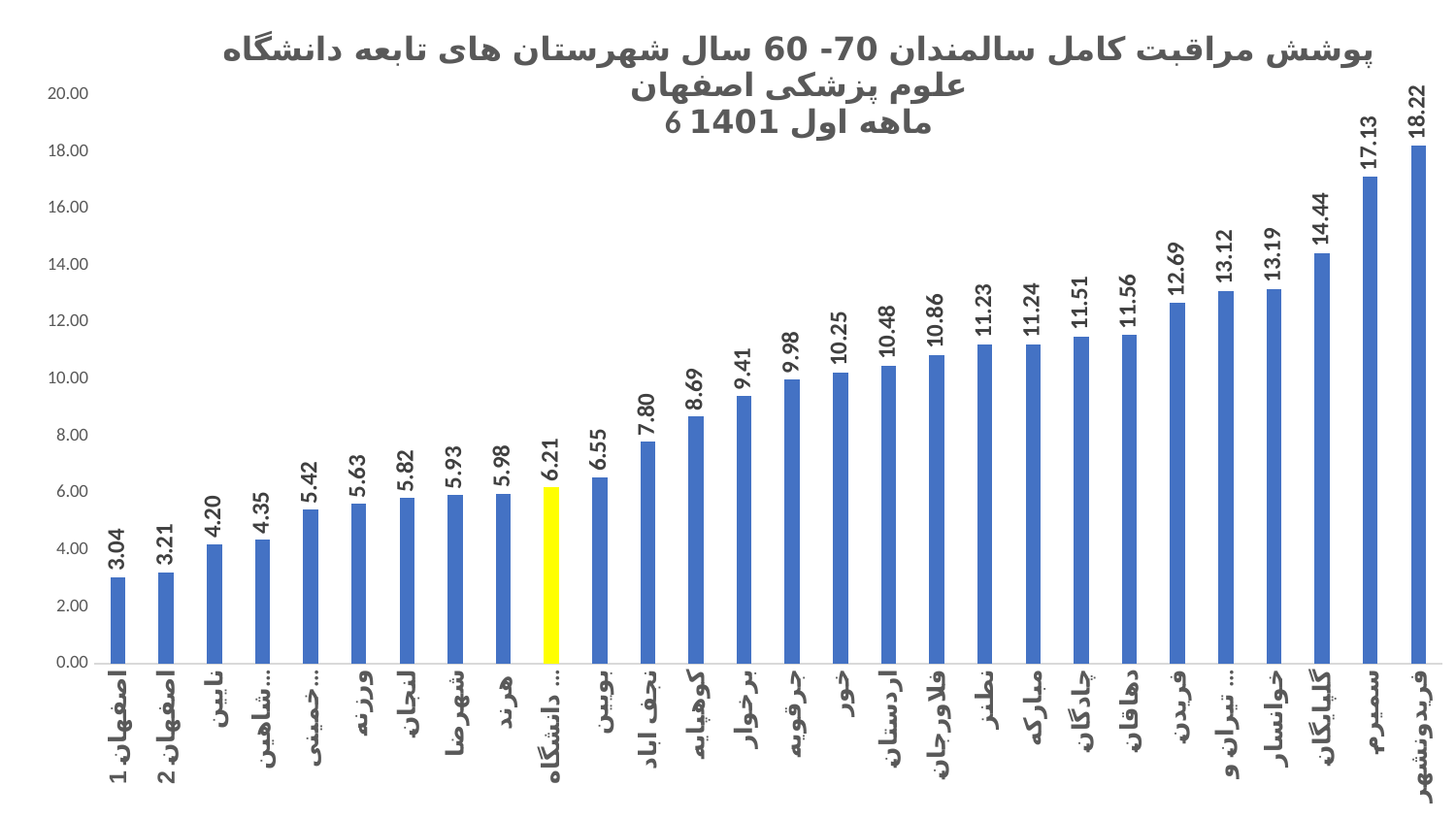

### Chart: پوشش مراقبت کامل سالمندان 70- 60 سال شهرستان های تابعه دانشگاه علوم پزشکی اصفهان
6 ماهه اول 1401

| Category | پوشش60تا70 شش ماهه اول |
|---|---|
| اصفهان 1 | 3.0383640217797914 |
| اصفهان 2 | 3.208004593496799 |
| نایین | 4.204297726564933 |
| شاهین شهر | 4.354493912073613 |
| خمینی شهر | 5.416351417508567 |
| ورزنه | 5.626598465473146 |
| لنجان | 5.818447717538912 |
| شهرضا | 5.931101722456939 |
| هرند  | 5.982905982905983 |
| دانشگاه اصفهان | 6.205327303497021 |
| بویین | 6.553998351195384 |
| نجف اباد | 7.79748550141811 |
| کوهپایه | 8.685843203609702 |
| برخوار | 9.4070552914686 |
| جرقویه | 9.98248686514886 |
| خور | 10.25 |
| اردستان | 10.476663356504469 |
| فلاورجان | 10.862510674637061 |
| نطنز | 11.227876106194689 |
| مبارکه | 11.243562845699028 |
| چادگان | 11.507647487254188 |
| دهاقان | 11.560486757337152 |
| فریدن | 12.692487167522165 |
| تیران و کرون | 13.118007939372067 |
| خوانسار | 13.185140073081609 |
| گلپایگان | 14.437130425080888 |
| سمیرم | 17.128164556962027 |
| فریدونشهر | 18.215475749722327 |